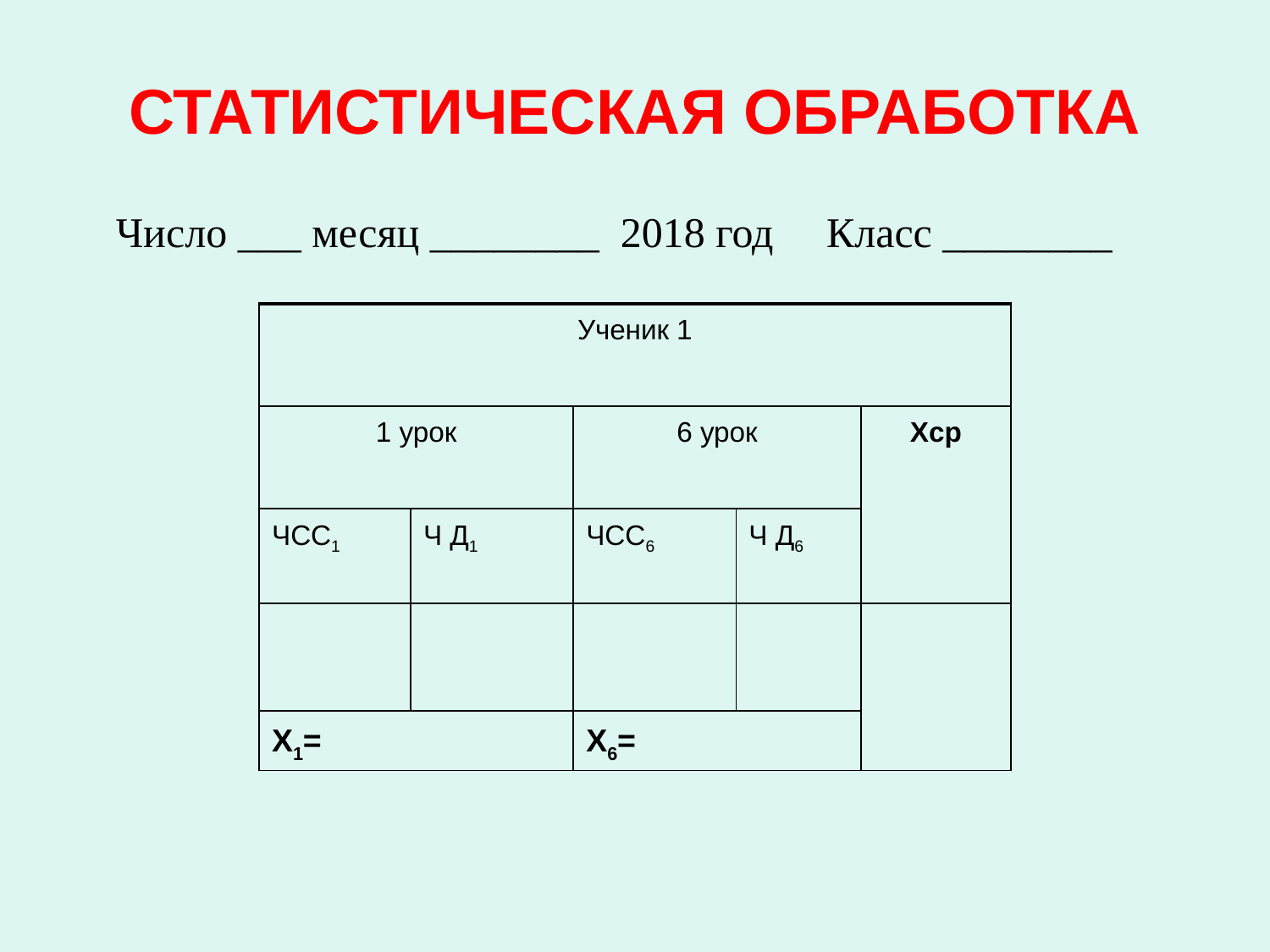

# СТАТИСТИЧЕСКАЯ ОБРАБОТКА
Число ___ месяц ________  2018 год     Класс ________

| Ученик 1 |  |  |  |  |
| --- | --- | --- | --- | --- |
| 1 урок |  | 6 урок |  | Хср |
| ЧСС1 | Ч Д1 | ЧСС6 | Ч Д6 |  |
|  |  |  |  |  |
| Х1= |  | Х6= |  |  |